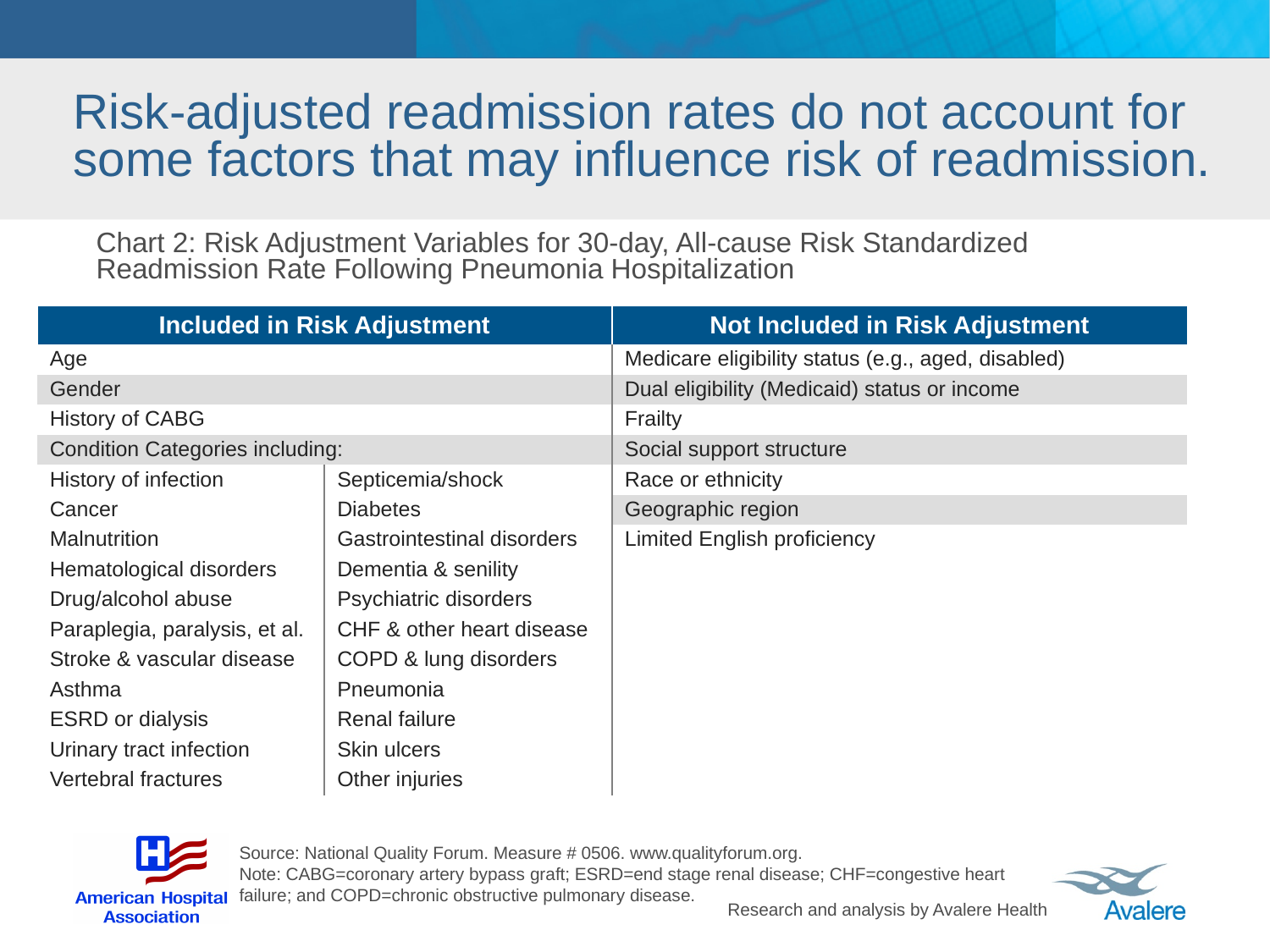

# Risk-adjusted readmission rates do not account for some factors that may influence risk of readmission.
Chart 2: Risk Adjustment Variables for 30-day, All-cause Risk Standardized Readmission Rate Following Pneumonia Hospitalization
| Included in Risk Adjustment |  | Not Included in Risk Adjustment |
| --- | --- | --- |
| Age |  | Medicare eligibility status (e.g., aged, disabled) |
| Gender |  | Dual eligibility (Medicaid) status or income |
| History of CABG |  | Frailty |
| Condition Categories including: |  | Social support structure |
| History of infection | Septicemia/shock | Race or ethnicity |
| Cancer | Diabetes | Geographic region |
| Malnutrition | Gastrointestinal disorders | Limited English proficiency |
| Hematological disorders | Dementia & senility |  |
| Drug/alcohol abuse | Psychiatric disorders |  |
| Paraplegia, paralysis, et al. | CHF & other heart disease |  |
| Stroke & vascular disease | COPD & lung disorders |  |
| Asthma | Pneumonia |  |
| ESRD or dialysis | Renal failure |  |
| Urinary tract infection | Skin ulcers |  |
| Vertebral fractures | Other injuries |  |
Source: National Quality Forum. Measure # 0506. www.qualityforum.org.
Note: CABG=coronary artery bypass graft; ESRD=end stage renal disease; CHF=congestive heart failure; and COPD=chronic obstructive pulmonary disease.